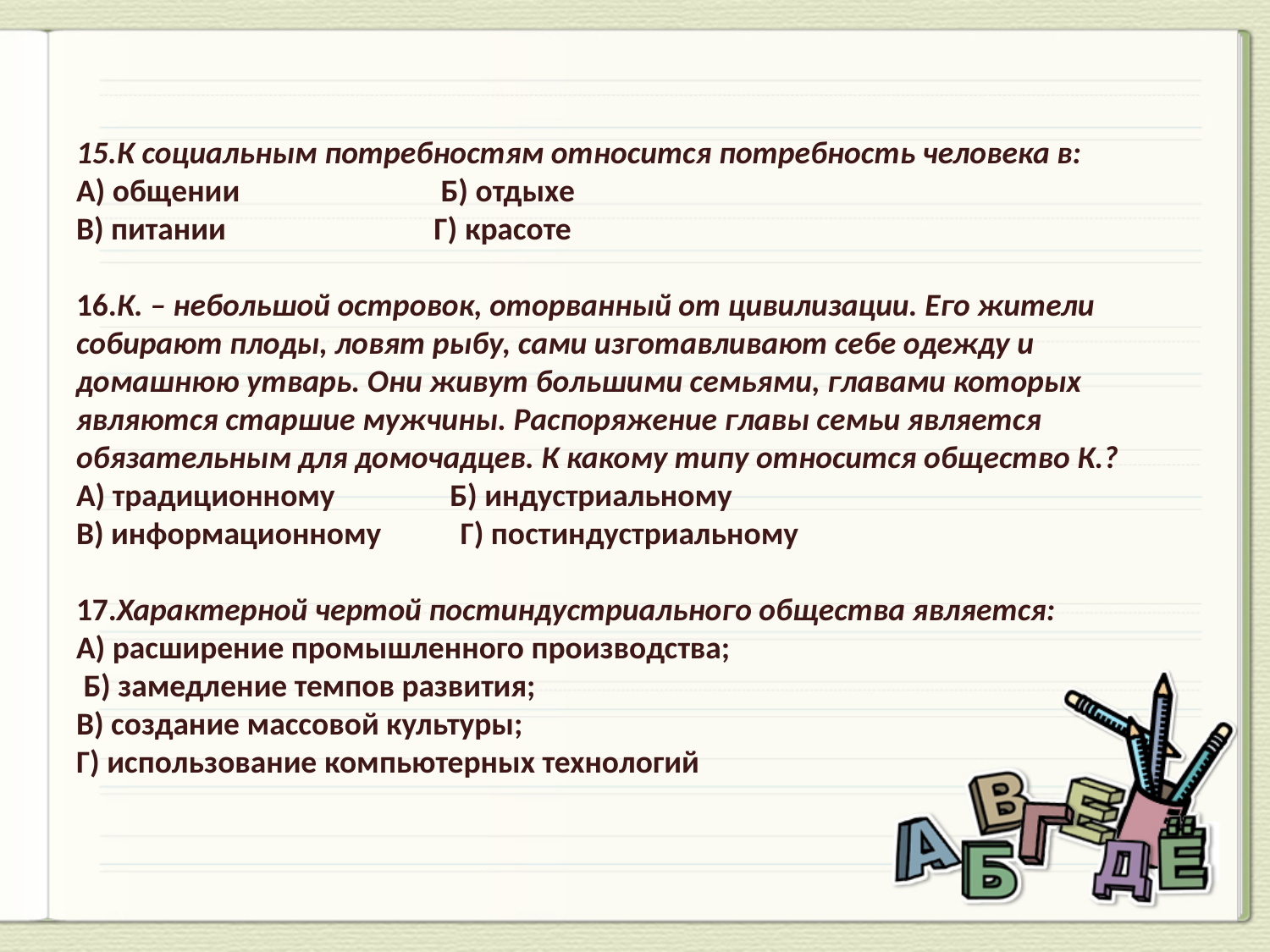

# 15.К социальным потребностям относится потребность человека в: А) общении                            Б) отдыхе В) питании                             Г) красоте   16.К. – небольшой островок, оторванный от цивилизации. Его жители собирают плоды, ловят рыбу, сами изготавливают себе одежду и домашнюю утварь. Они живут большими семьями, главами которых являются старшие мужчины. Распоряжение главы семьи является обязательным для домочадцев. К какому типу относится общество К.? А) традиционному                Б) индустриальному В) информационному           Г) постиндустриальному   17.Характерной чертой постиндустриального общества является: А) расширение промышленного производства; Б) замедление темпов развития; В) создание массовой культуры; Г) использование компьютерных технологий